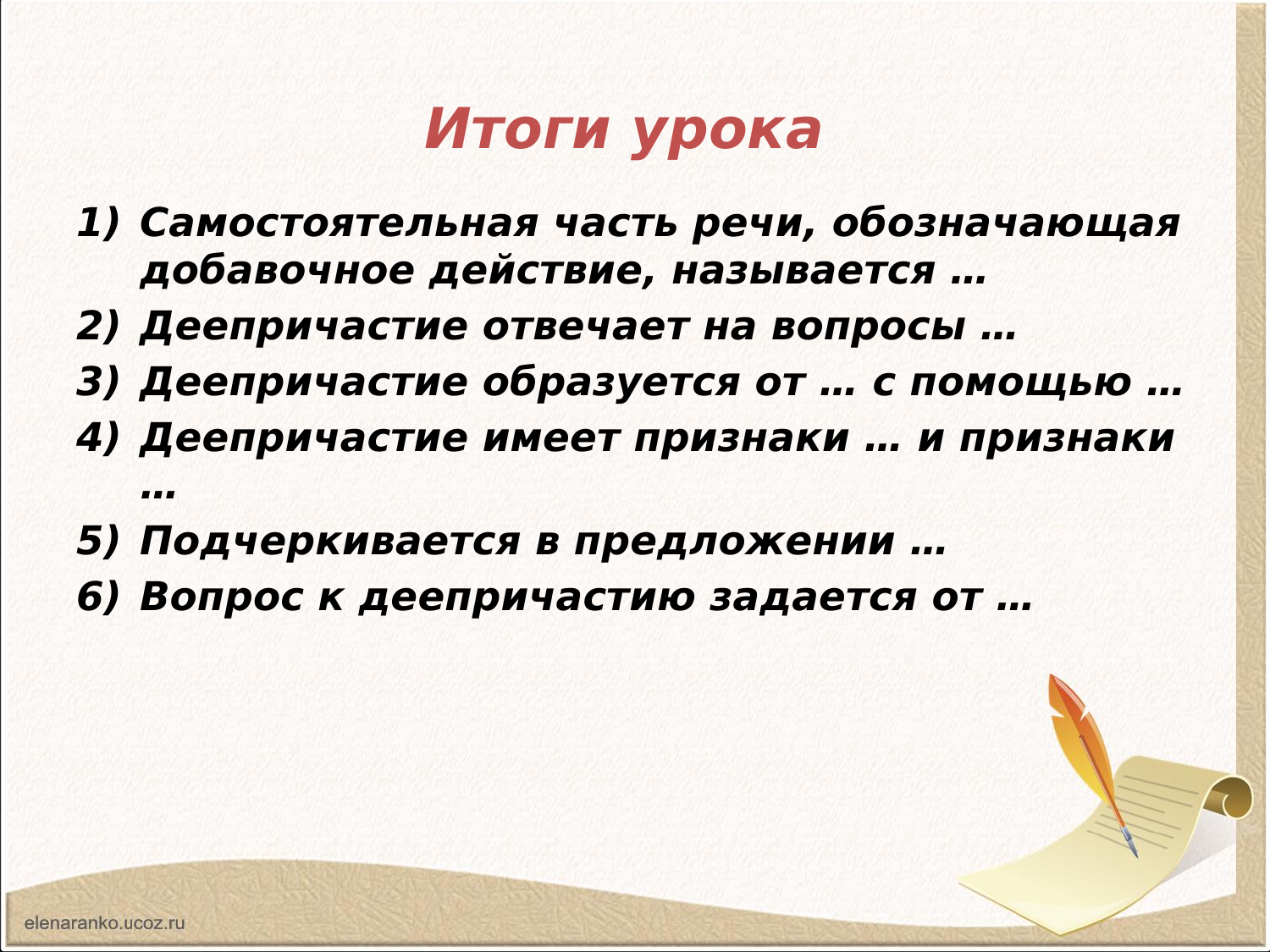

# Итоги урока
Самостоятельная часть речи, обозначающая добавочное действие, называется …
Деепричастие отвечает на вопросы …
Деепричастие образуется от … с помощью …
Деепричастие имеет признаки … и признаки …
Подчеркивается в предложении …
Вопрос к деепричастию задается от …